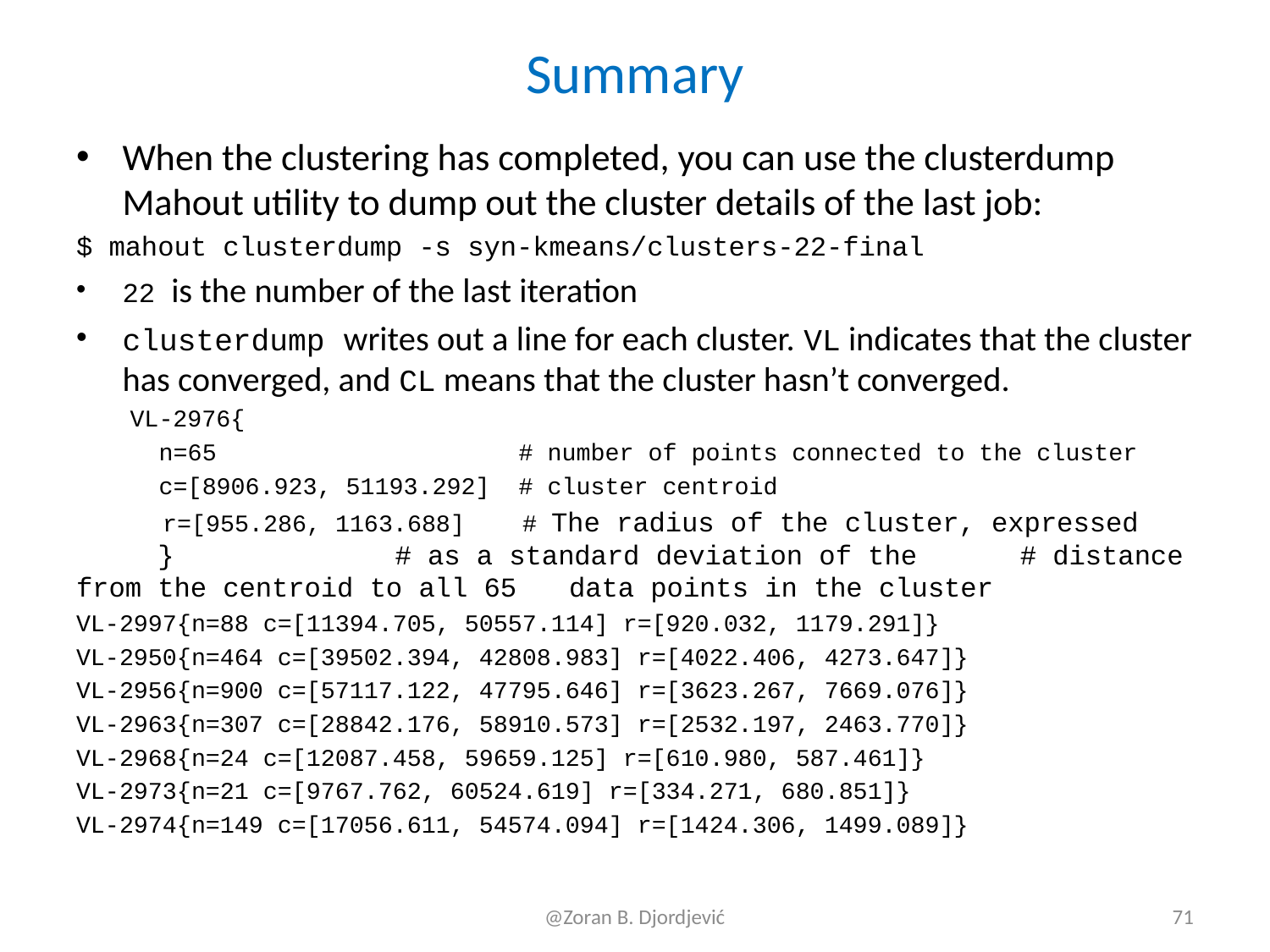

# Summary
When the clustering has completed, you can use the clusterdump Mahout utility to dump out the cluster details of the last job:
$ mahout clusterdump -s syn-kmeans/clusters-22-final
22 is the number of the last iteration
clusterdump writes out a line for each cluster. VL indicates that the cluster has converged, and CL means that the cluster hasn’t converged.
VL-2976{
  n=65                     # number of points connected to the cluster
  c=[8906.923, 51193.292]  # cluster centroid
      r=[955.286, 1163.688]    # The radius of the cluster, expressed         } 		            # as a standard deviation of the 			     # distance from the centroid to all 65 				data points in the cluster
VL-2997{n=88 c=[11394.705, 50557.114] r=[920.032, 1179.291]}
VL-2950{n=464 c=[39502.394, 42808.983] r=[4022.406, 4273.647]}
VL-2956{n=900 c=[57117.122, 47795.646] r=[3623.267, 7669.076]}
VL-2963{n=307 c=[28842.176, 58910.573] r=[2532.197, 2463.770]}
VL-2968{n=24 c=[12087.458, 59659.125] r=[610.980, 587.461]}
VL-2973{n=21 c=[9767.762, 60524.619] r=[334.271, 680.851]}
VL-2974{n=149 c=[17056.611, 54574.094] r=[1424.306, 1499.089]}
@Zoran B. Djordjević
71